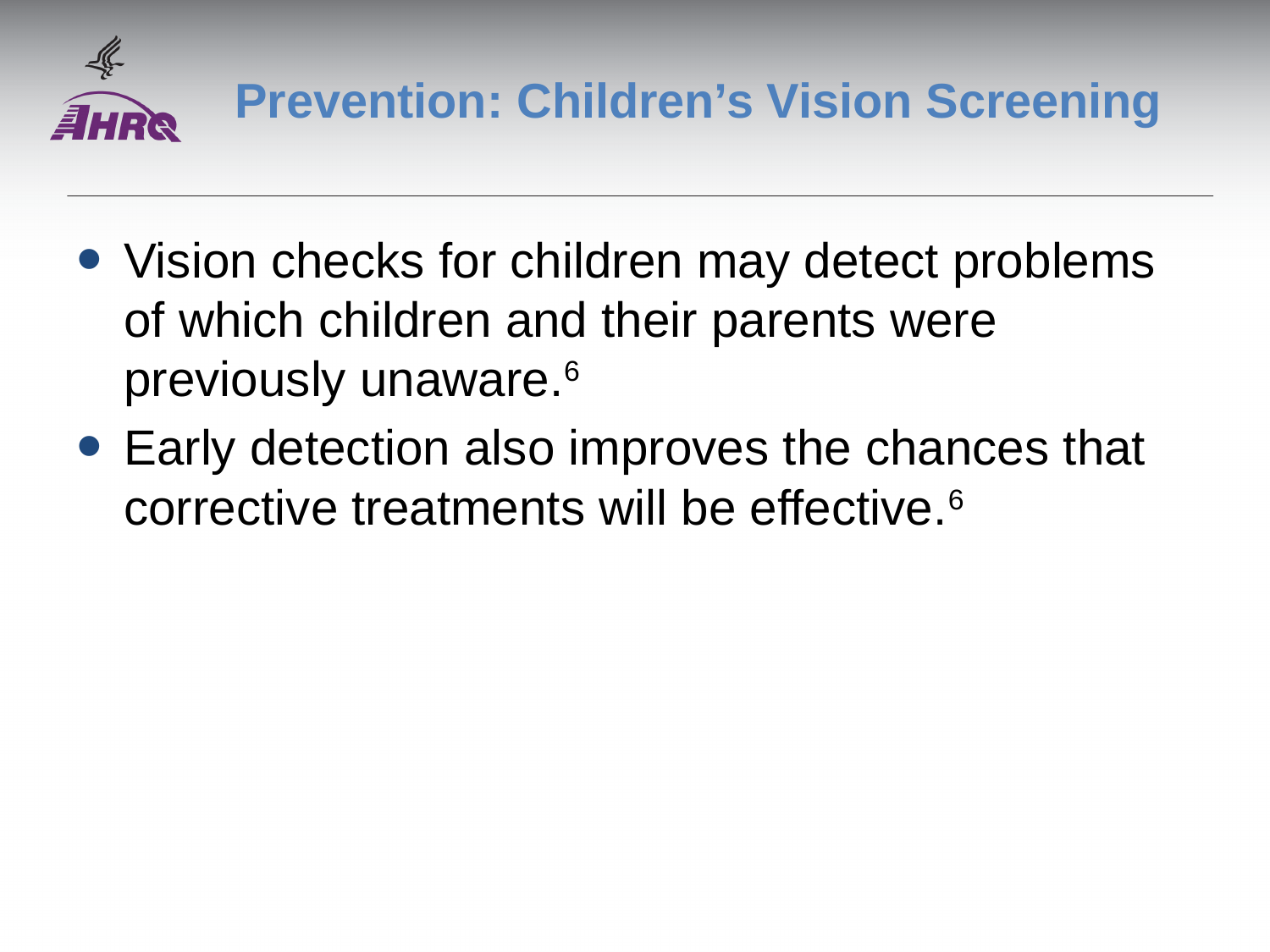

# Prevention: Children’s Vision Screening
Vision checks for children may detect problems of which children and their parents were previously unaware.6
Early detection also improves the chances that corrective treatments will be effective.6